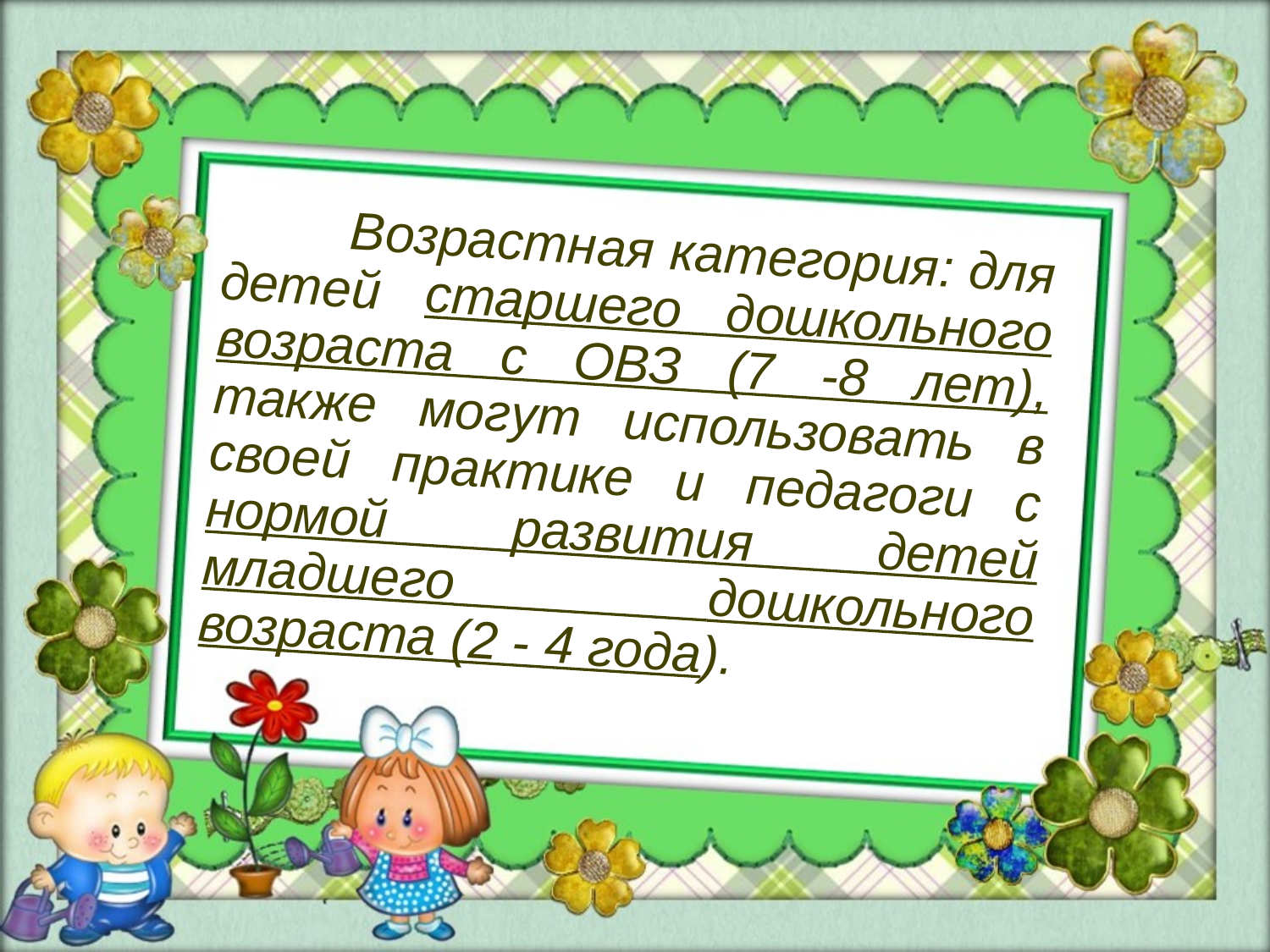

Возрастная категория: для детей старшего дошкольного возраста с ОВЗ (7 -8 лет), также могут использовать в своей практике и педагоги с нормой развития детей младшего дошкольного возраста (2 - 4 года).